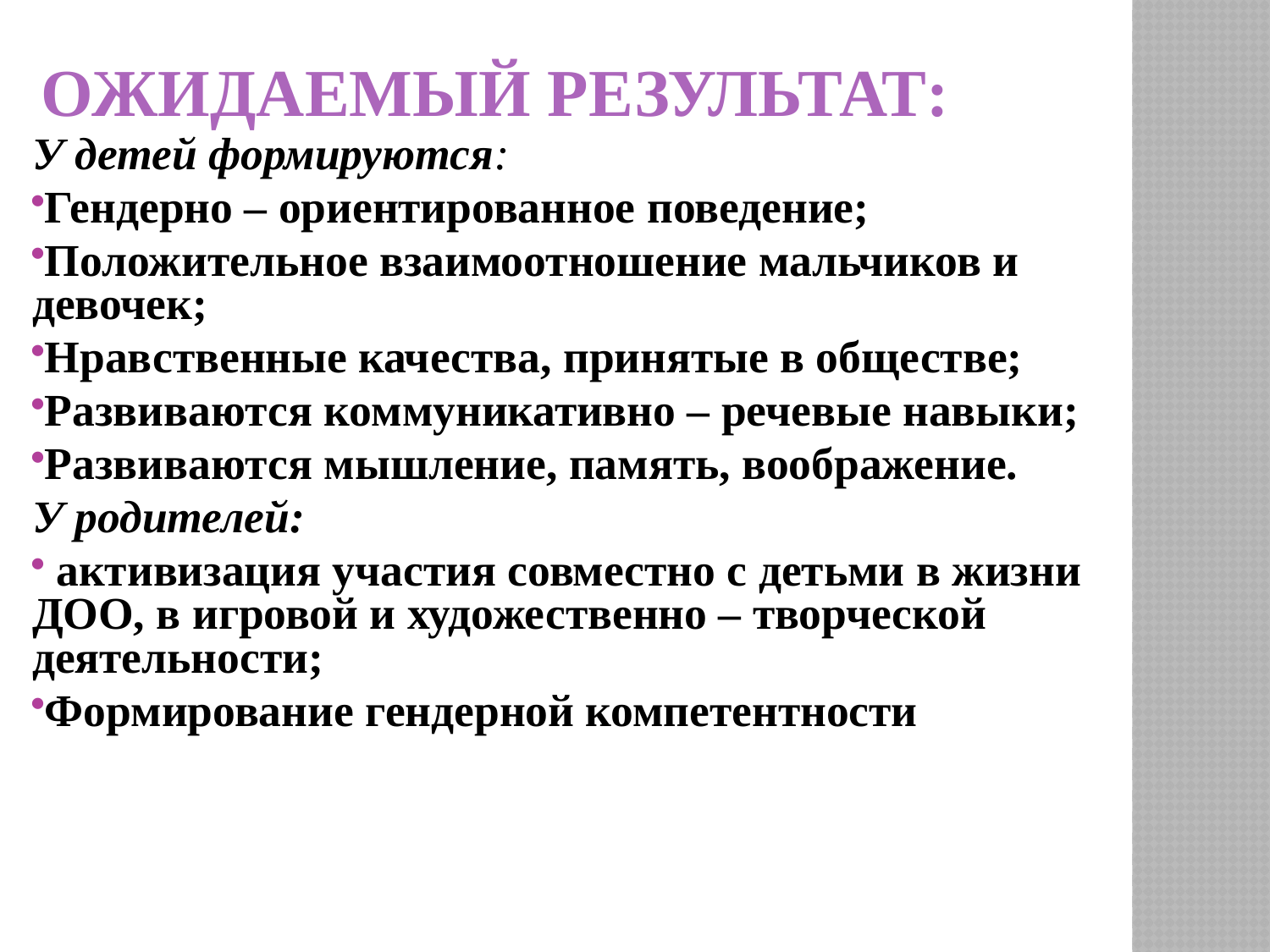

# Ожидаемый результат:
У детей формируются:
Гендерно – ориентированное поведение;
Положительное взаимоотношение мальчиков и девочек;
Нравственные качества, принятые в обществе;
Развиваются коммуникативно – речевые навыки;
Развиваются мышление, память, воображение.
У родителей:
 активизация участия совместно с детьми в жизни ДОО, в игровой и художественно – творческой деятельности;
Формирование гендерной компетентности